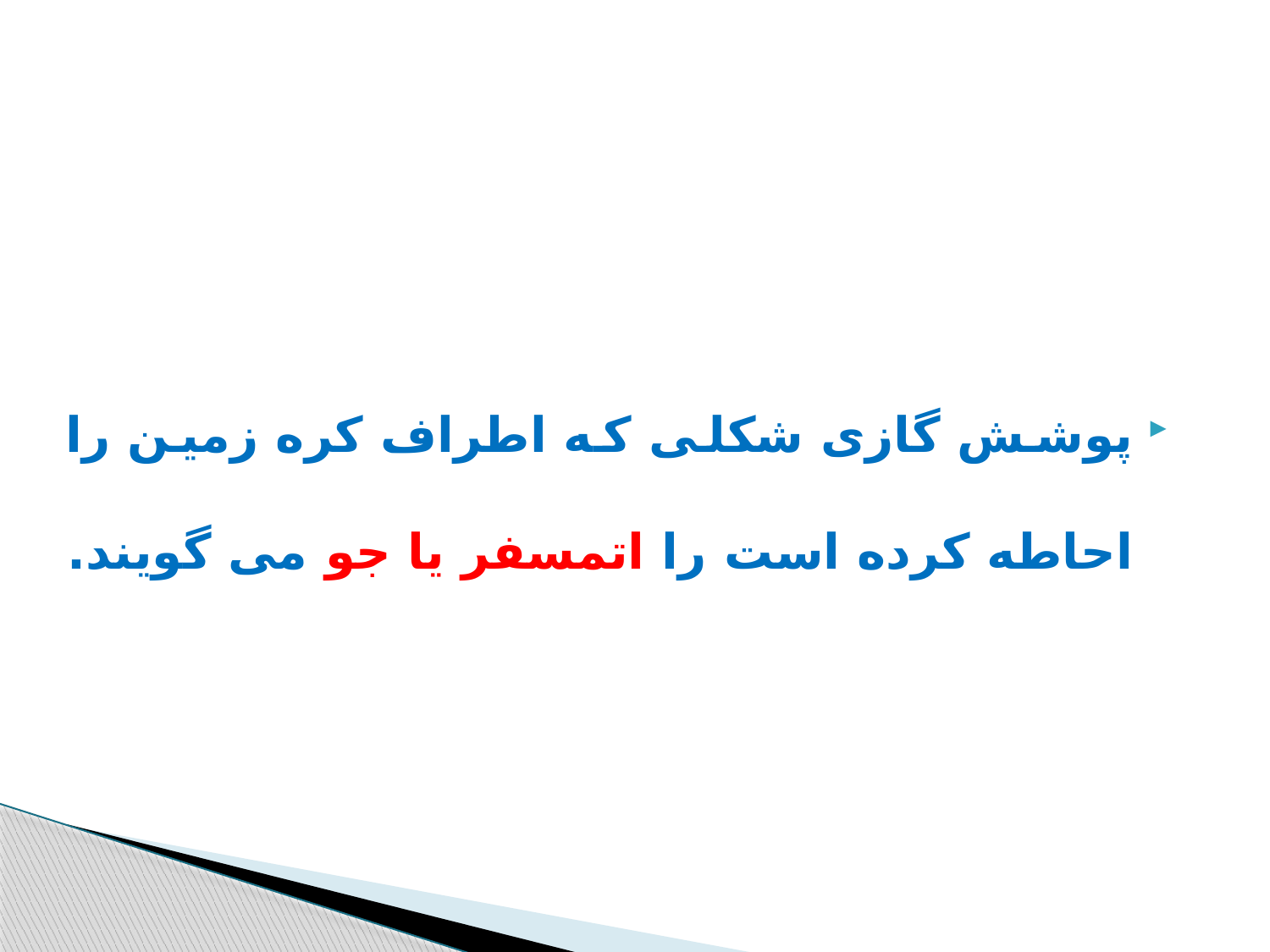

پوشش گازی شكلی كه اطراف كره زمین را احاطه كرده است را اتمسفر یا جو می گویند.